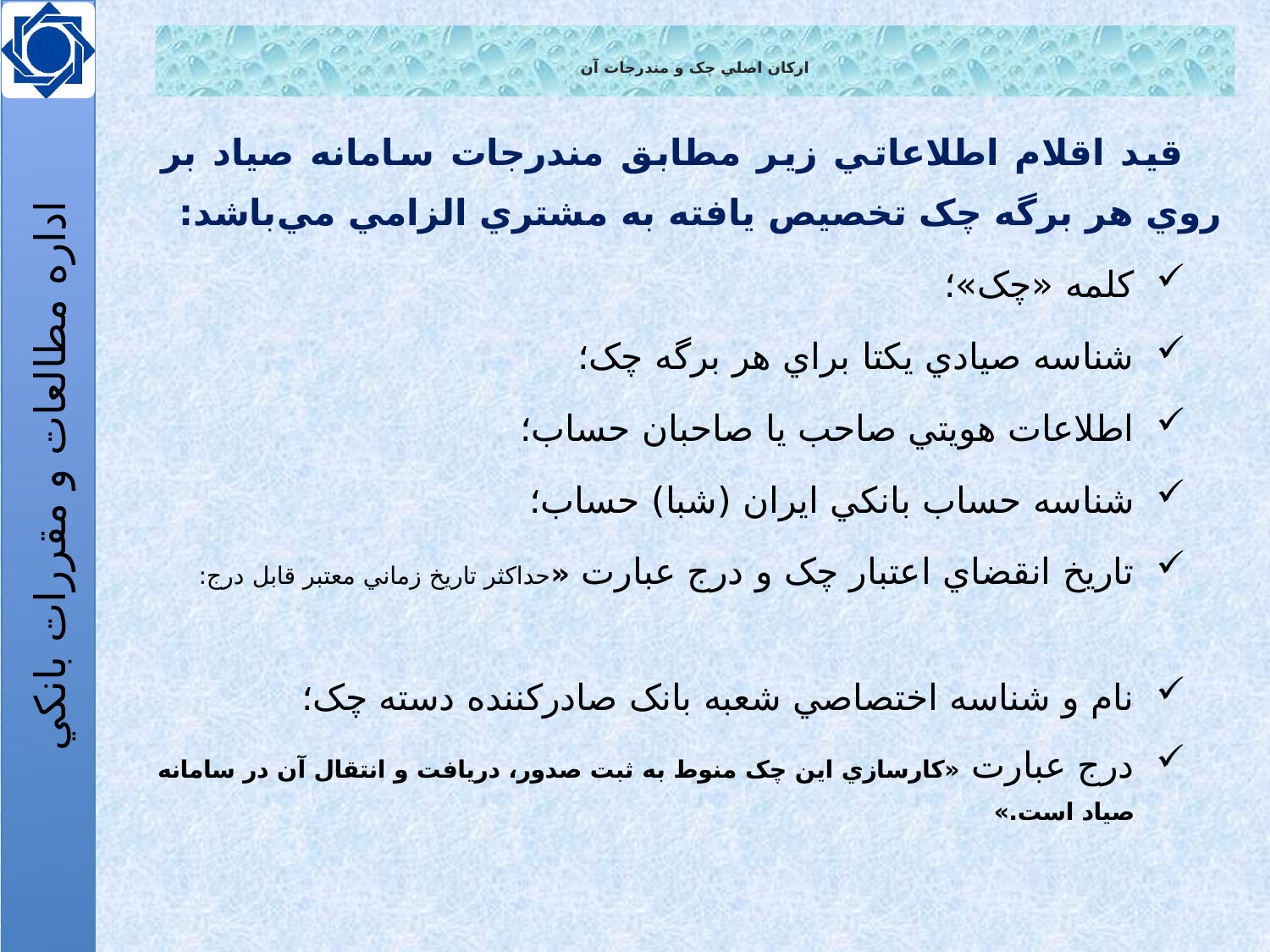

# ارکان اصلي چک و مندرجات آن
   قيد اقلام اطلاعاتي زير مطابق مندرجات سامانه صياد بر روي هر برگه چک تخصيص يافته به مشتري الزامي مي‌باشد:
کلمه «چک»؛
شناسه صيادي يکتا براي هر برگه چک؛
اطلاعات هويتي صاحب يا صاحبان حساب؛
شناسه حساب بانکي ايران (شبا) حساب؛
تاريخ انقضاي اعتبار چک و درج عبارت «حداکثر تاريخ زماني معتبر قابل درج:
نام و شناسه اختصاصي شعبه بانک صادرکننده دسته چک؛
درج عبارت «کارسازي اين چک منوط به ثبت صدور، دريافت و انتقال آن در سامانه صياد است.»